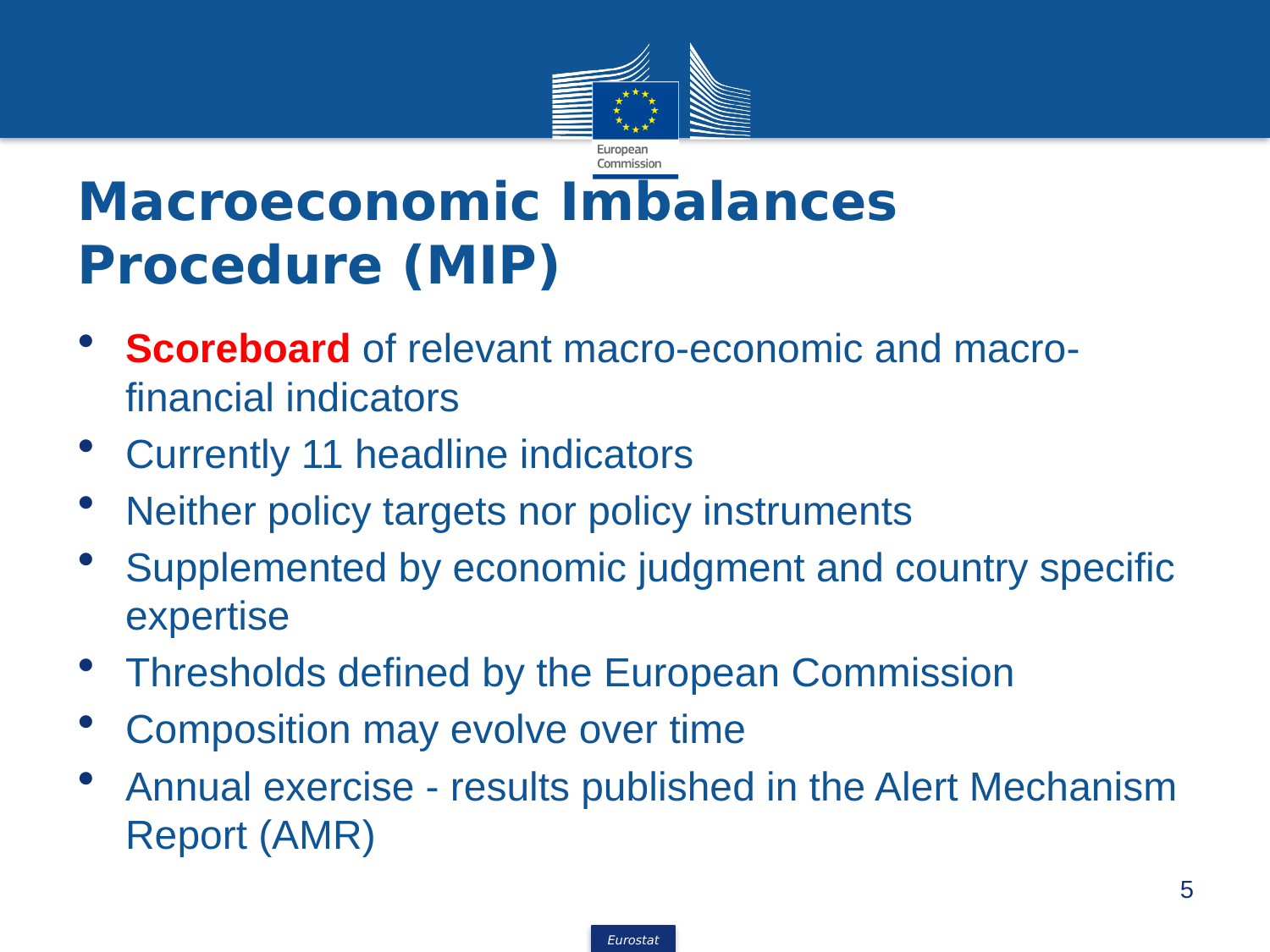

# Macroeconomic Imbalances Procedure (MIP)
Scoreboard of relevant macro-economic and macro-financial indicators
Currently 11 headline indicators
Neither policy targets nor policy instruments
Supplemented by economic judgment and country specific expertise
Thresholds defined by the European Commission
Composition may evolve over time
Annual exercise - results published in the Alert Mechanism Report (AMR)
5